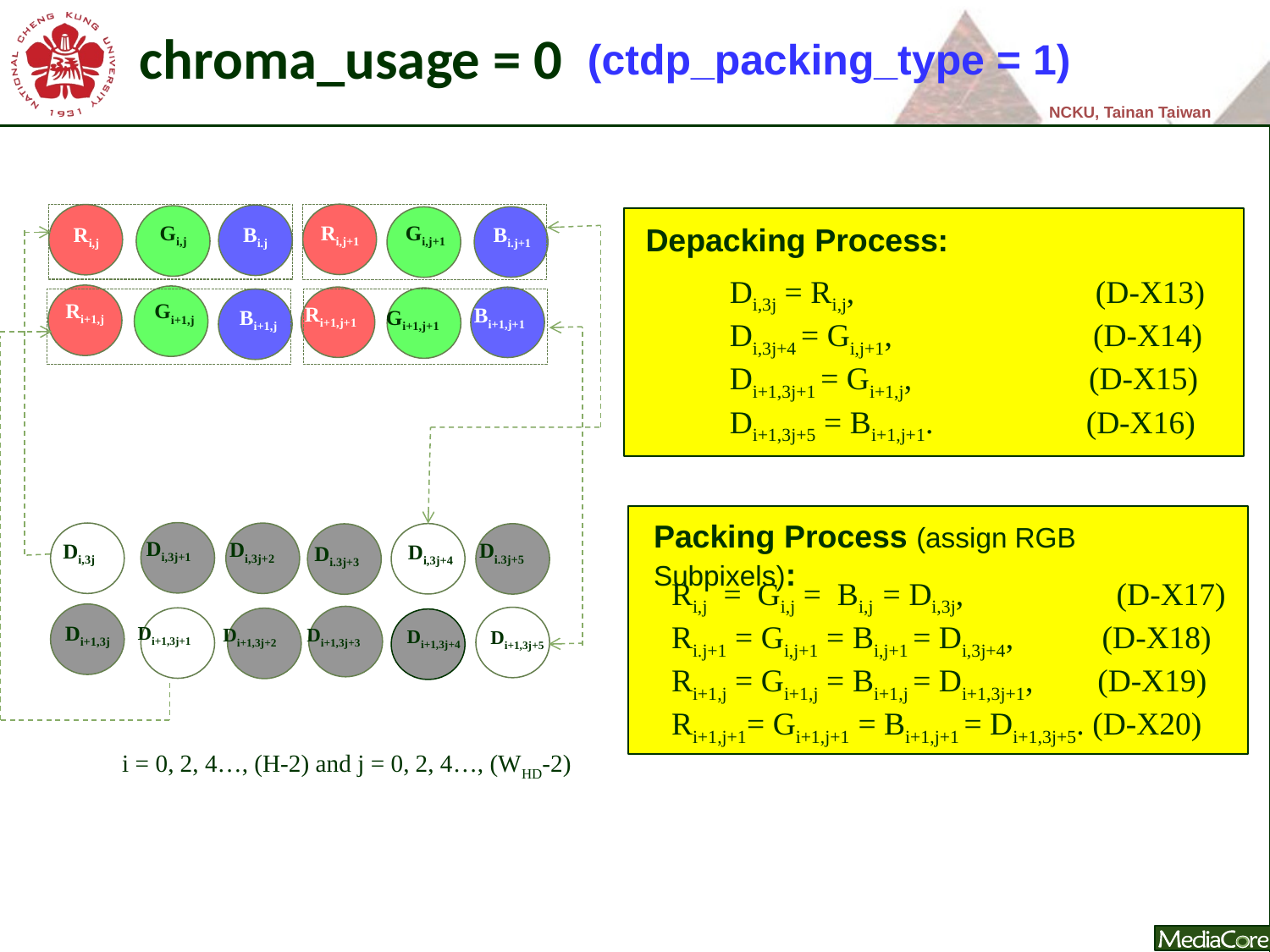

chroma_usage = 0
(ctdp_packing_type = 1)

Gi,j+1
Gi,j
Ri,j+1
Bi.j
Bi.j+1
Ri,j

Ri+1,j
Gi+1,j
Ri+1,j+1
Bi+1,j+1
Gi+1,j+1
Bi+1,j

Di,3j+1
Di,3j+2
Di.3j+5
Di,3j
Di,3j+4
Di.3j+3

Di+1,3j
Di+1,3j+1
Di+1,3j+3
Di+1,3j+2
Di+1,3j+4
Di+1,3j+5
i = 0, 2, 4…, (H-2) and j = 0, 2, 4…, (WHD-2)

Depacking Process:
Di,3j = Ri,j,                              (D-X13)
Di,3j+4 = Gi,j+1,                         (D-X14)
Di+1,3j+1 = Gi+1,j,                      (D-X15)
Di+1,3j+5 = Bi+1,j+1.                   (D-X16)

Packing Process (assign RGB Subpixels):
Ri,j  =  Gi,j =  Bi,j  = Di,3j,                   (D-X17)
Ri.j+1 = Gi,j+1 = Bi,j+1 = Di,3j+4,           (D-X18)
Ri+1,j = Gi+1,j = Bi+1,j = Di+1,3j+1,        (D-X19)
Ri+1,j+1= Gi+1,j+1 = Bi+1,j+1 = Di+1,3j+5. (D-X20)